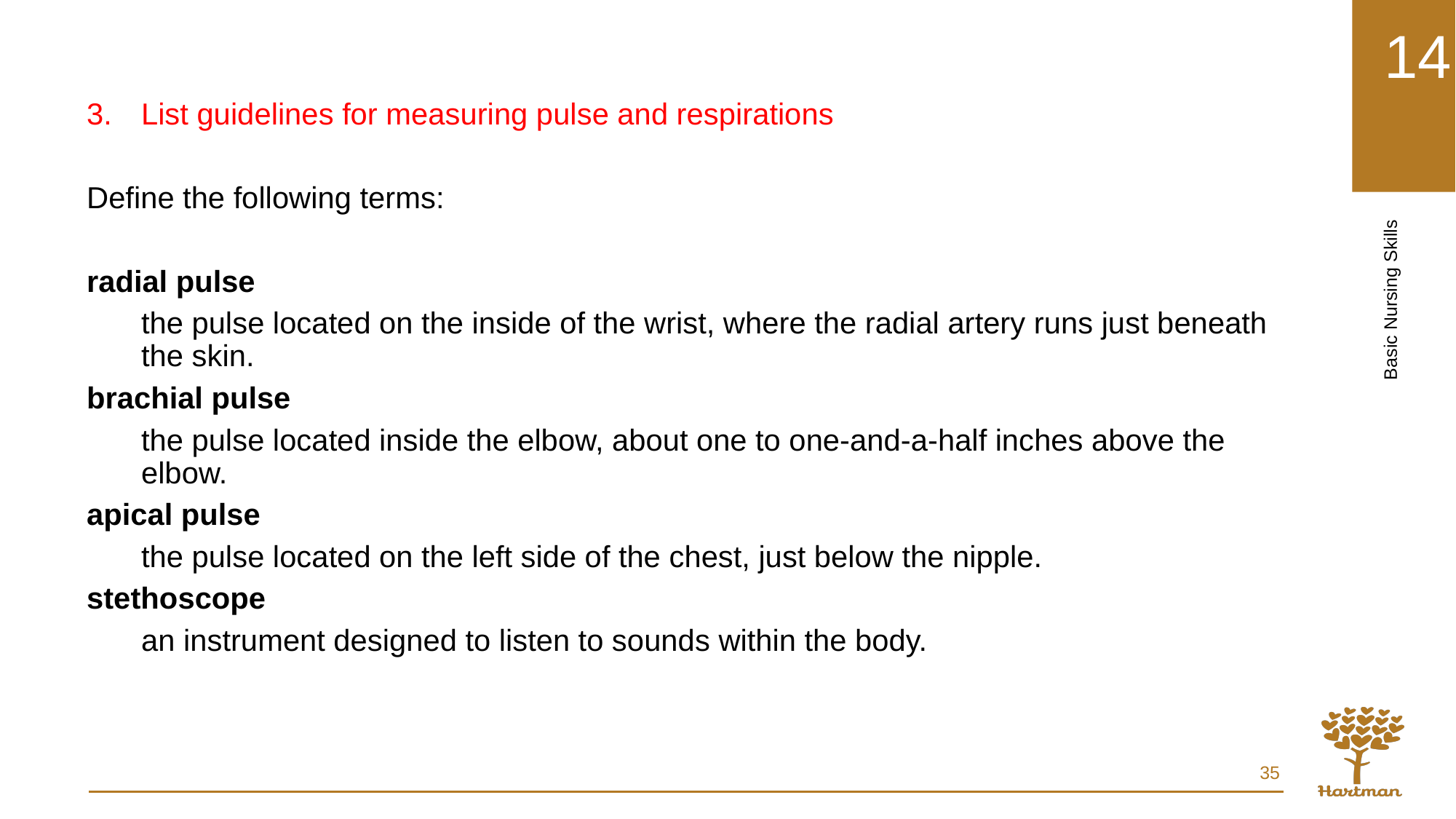

List guidelines for measuring pulse and respirations

Define the following terms:

radial pulse
the pulse located on the inside of the wrist, where the radial artery runs just beneath the skin.
brachial pulse
the pulse located inside the elbow, about one to one-and-a-half inches above the elbow.
apical pulse
the pulse located on the left side of the chest, just below the nipple.
stethoscope
an instrument designed to listen to sounds within the body.

35